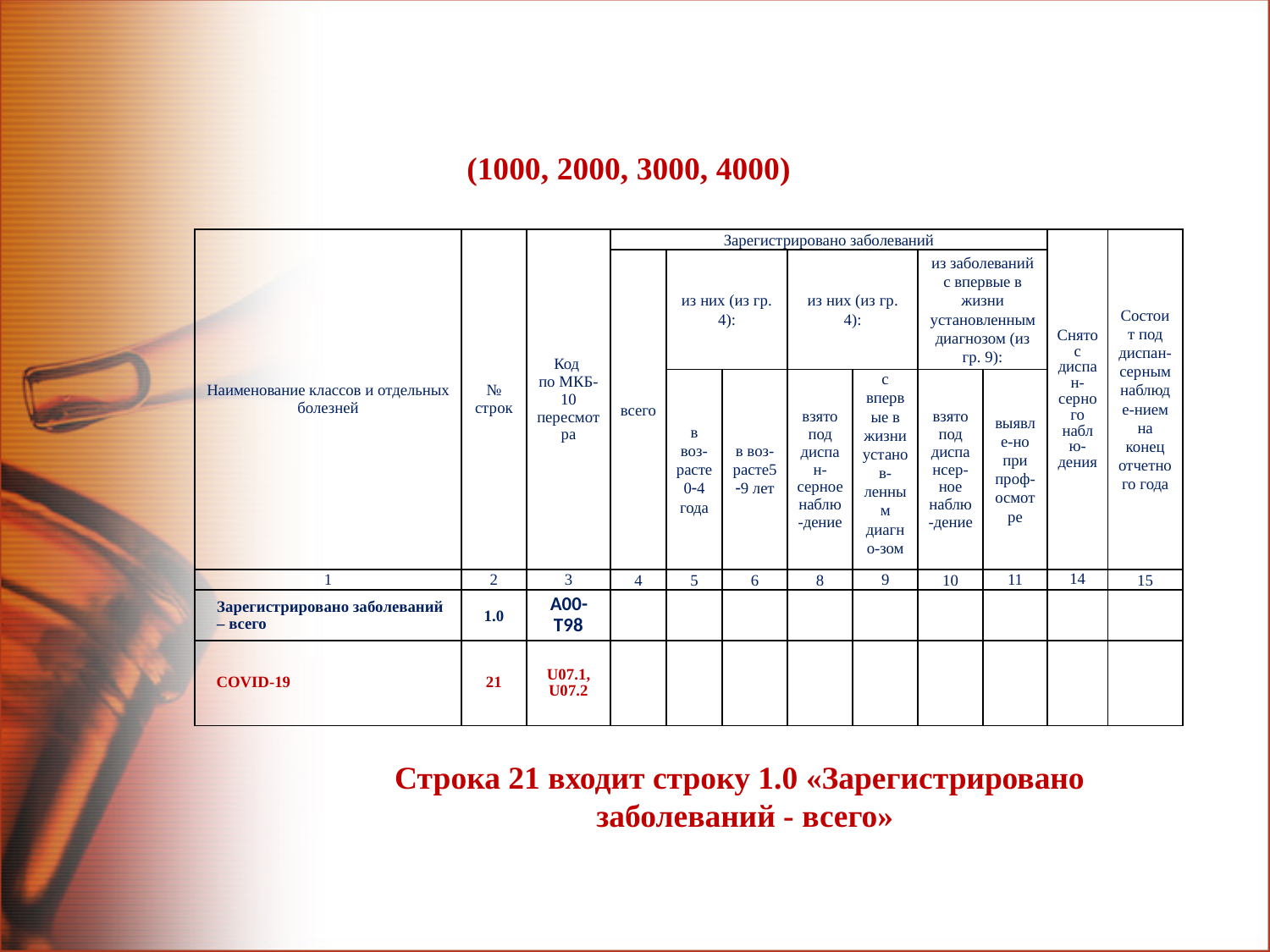

# (1000, 2000, 3000, 4000) Строка 21 входит строку 1.0 «Зарегистрировано заболеваний - всего»

| Наименование классов и отдельных болезней | № строк | Код по МКБ-10 пересмотра | Зарегистрировано заболеваний |  |  |  |  |  |  | Снято с диспан-серного наблю-дения | Состоит под диспан-серным наблюде-нием на конец отчетного года |
| --- | --- | --- | --- | --- | --- | --- | --- | --- | --- | --- | --- |
|  |  |  | всего | из них (из гр. 4): |  | из них (из гр. 4): |  | из заболеваний с впервые в жизни установленным диагнозом (из гр. 9): |  |  |  |
|  |  |  |  | в воз-расте 0−4 года | в воз-расте5−9 лет | взято под диспан-серное наблю-дение | с впервые в жизни установ-ленным диагно-зом | взято под диспансер-ное наблю-дение | выявле-но при проф-осмотре |  |  |
| 1 | 2 | 3 | 4 | 5 | 6 | 8 | 9 | 10 | 11 | 14 | 15 |
| Зарегистрировано заболеваний – всего | 1.0 | А00-Т98 |  |  |  |  |  |  |  |  |  |
| COVID-19 | 21 | U07.1, U07.2 |  |  |  |  |  |  |  |  |  |